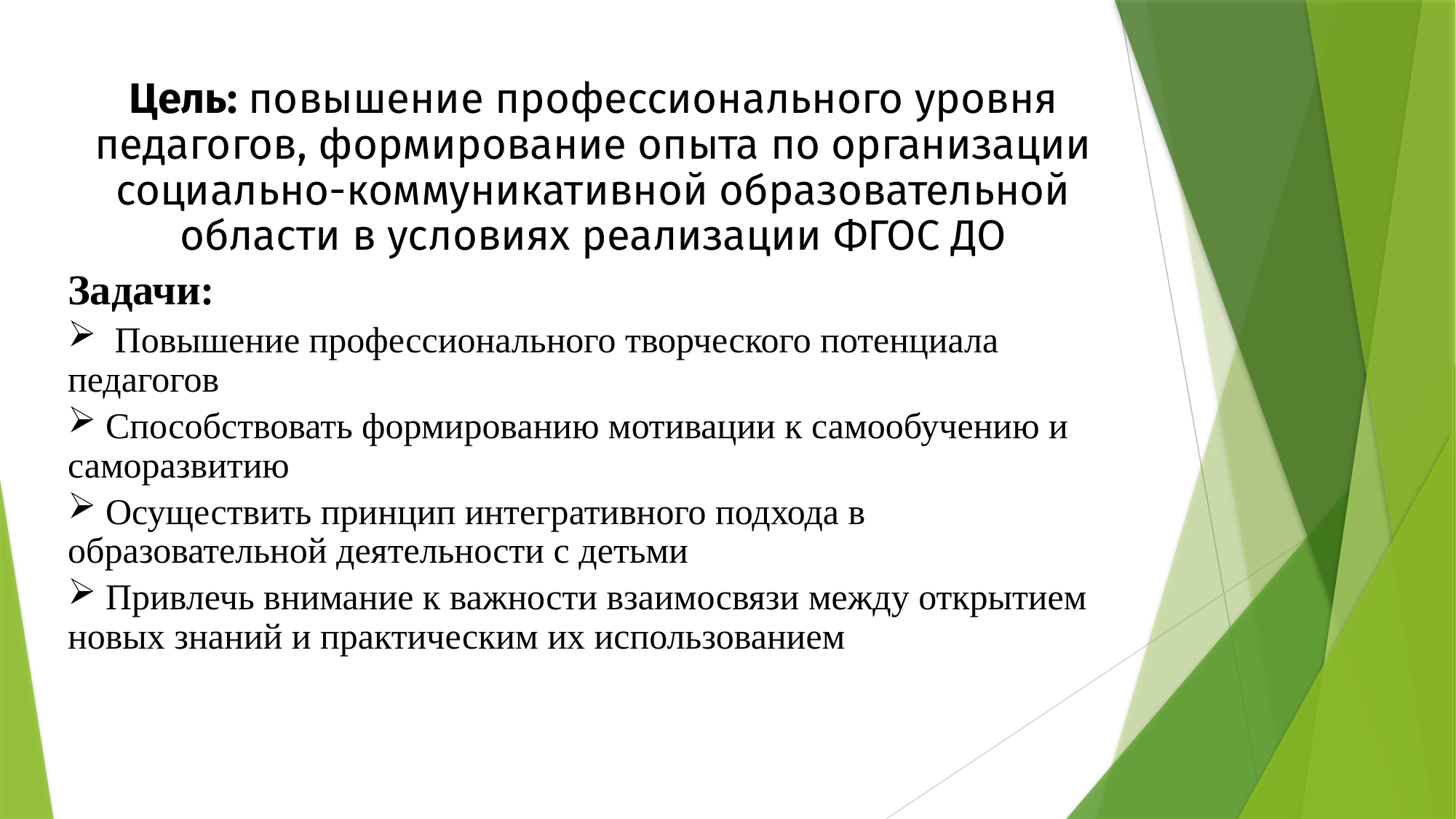

Цель: повышение профессионального уровня педагогов, формирование опыта по организации социально-коммуникативной образовательной области в условиях реализации ФГОС ДО
Задачи:
  Повышение профессионального творческого потенциала педагогов
 Способствовать формированию мотивации к самообучению и саморазвитию
 Осуществить принцип интегративного подхода в образовательной деятельности с детьми
 Привлечь внимание к важности взаимосвязи между открытием новых знаний и практическим их использованием